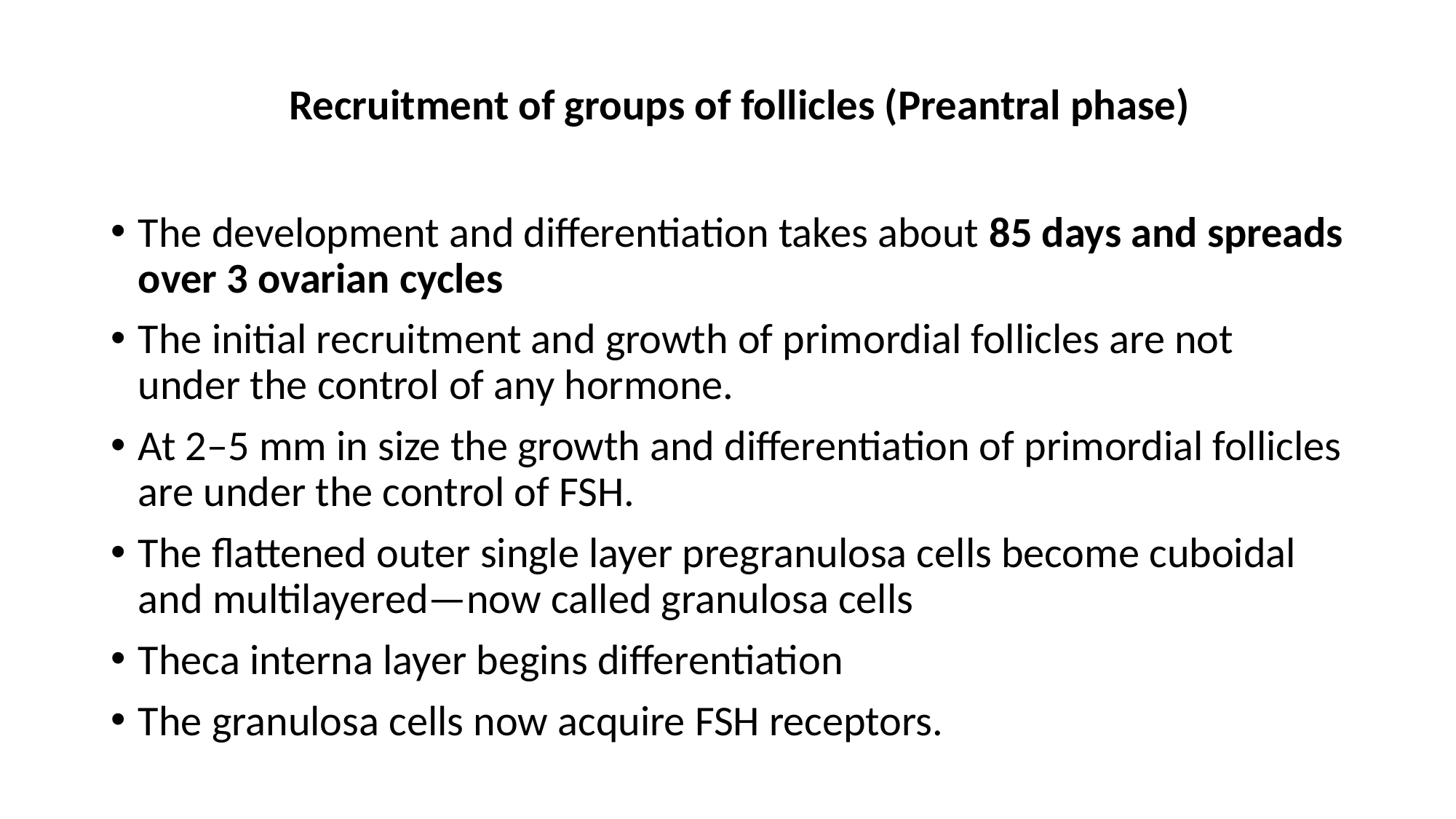

# Recruitment of groups of follicles (Preantral phase)
The development and differentiation takes about 85 days and spreads over 3 ovarian cycles
The initial recruitment and growth of primordial follicles are not under the control of any hormone.
At 2–5 mm in size the growth and differentiation of primordial follicles are under the control of FSH.
The flattened outer single layer pregranulosa cells become cuboidal and multilayered—now called granulosa cells
Theca interna layer begins differentiation
The granulosa cells now acquire FSH receptors.